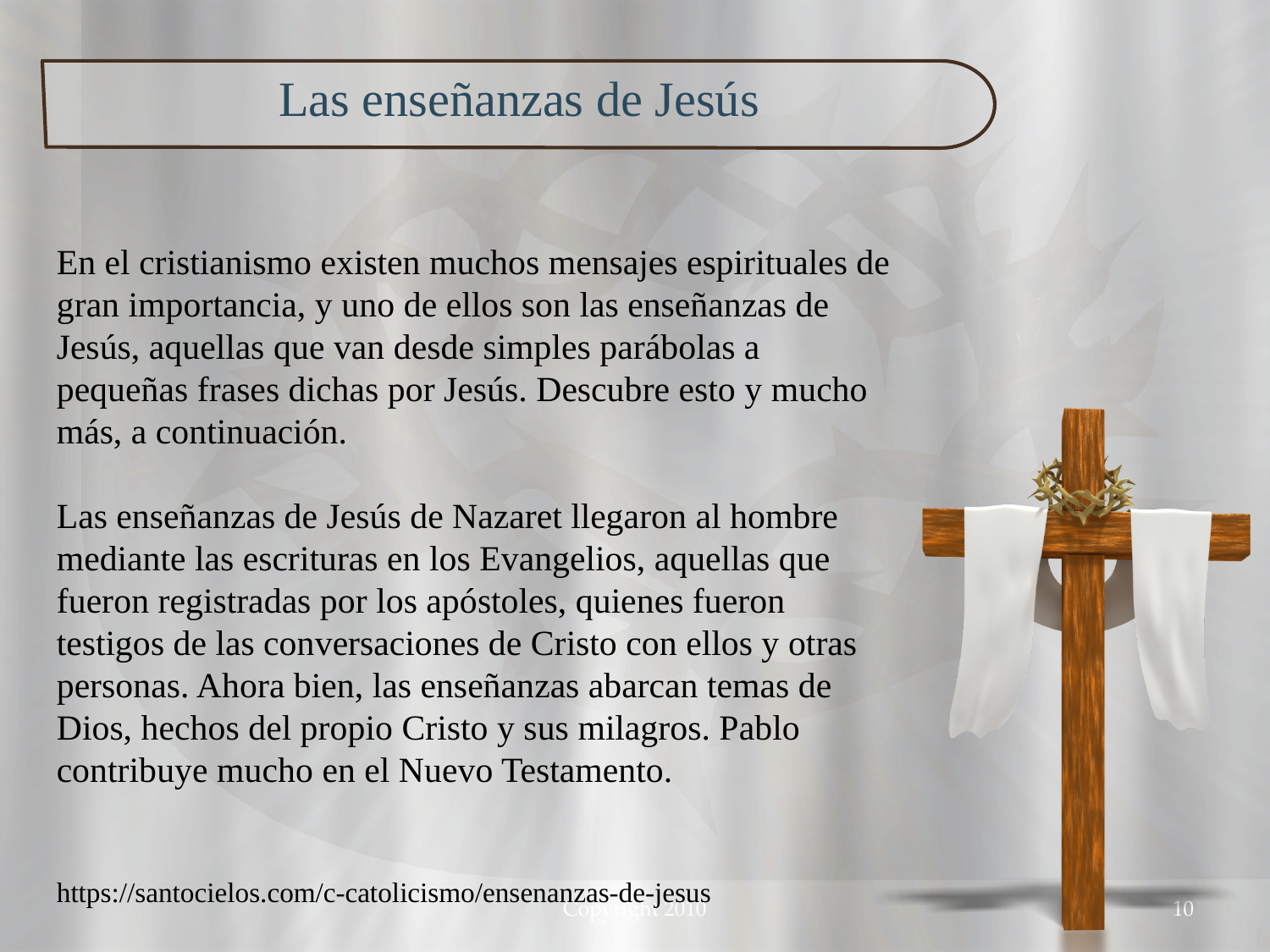

Las enseñanzas de Jesús

En el cristianismo existen muchos mensajes espirituales de gran importancia, y uno de ellos son las enseñanzas de Jesús, aquellas que van desde simples parábolas a pequeñas frases dichas por Jesús. Descubre esto y mucho más, a continuación.

Las enseñanzas de Jesús de Nazaret llegaron al hombre mediante las escrituras en los Evangelios, aquellas que fueron registradas por los apóstoles, quienes fueron testigos de las conversaciones de Cristo con ellos y otras personas. Ahora bien, las enseñanzas abarcan temas de Dios, hechos del propio Cristo y sus milagros. Pablo contribuye mucho en el Nuevo Testamento.

https://santocielos.com/c-catolicismo/ensenanzas-de-jesus
Copyright 2010
10